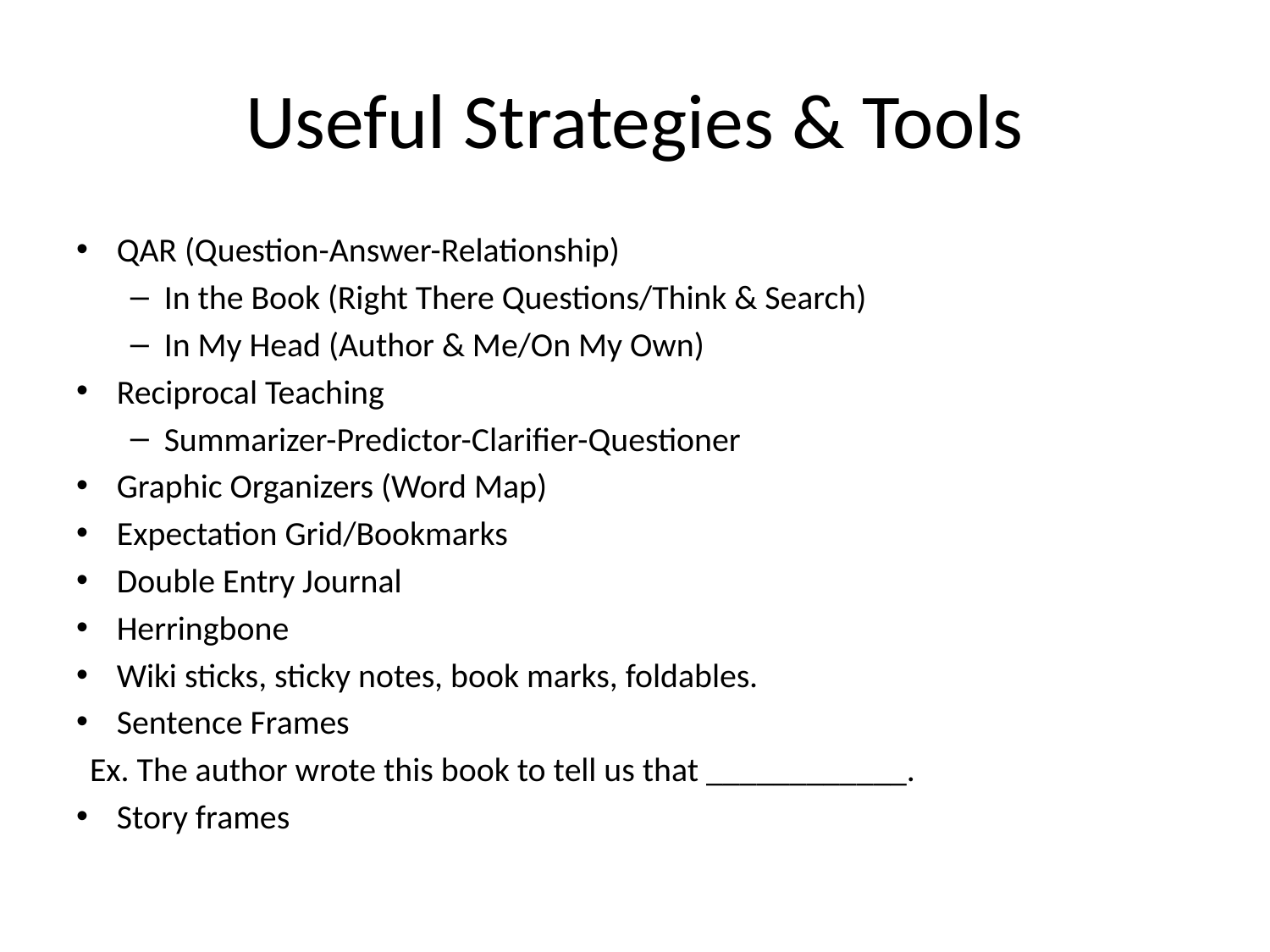

# Useful Strategies & Tools
QAR (Question-Answer-Relationship)
In the Book (Right There Questions/Think & Search)
In My Head (Author & Me/On My Own)
Reciprocal Teaching
Summarizer-Predictor-Clarifier-Questioner
Graphic Organizers (Word Map)
Expectation Grid/Bookmarks
Double Entry Journal
Herringbone
Wiki sticks, sticky notes, book marks, foldables.
Sentence Frames
	Ex. The author wrote this book to tell us that ____________.
Story frames